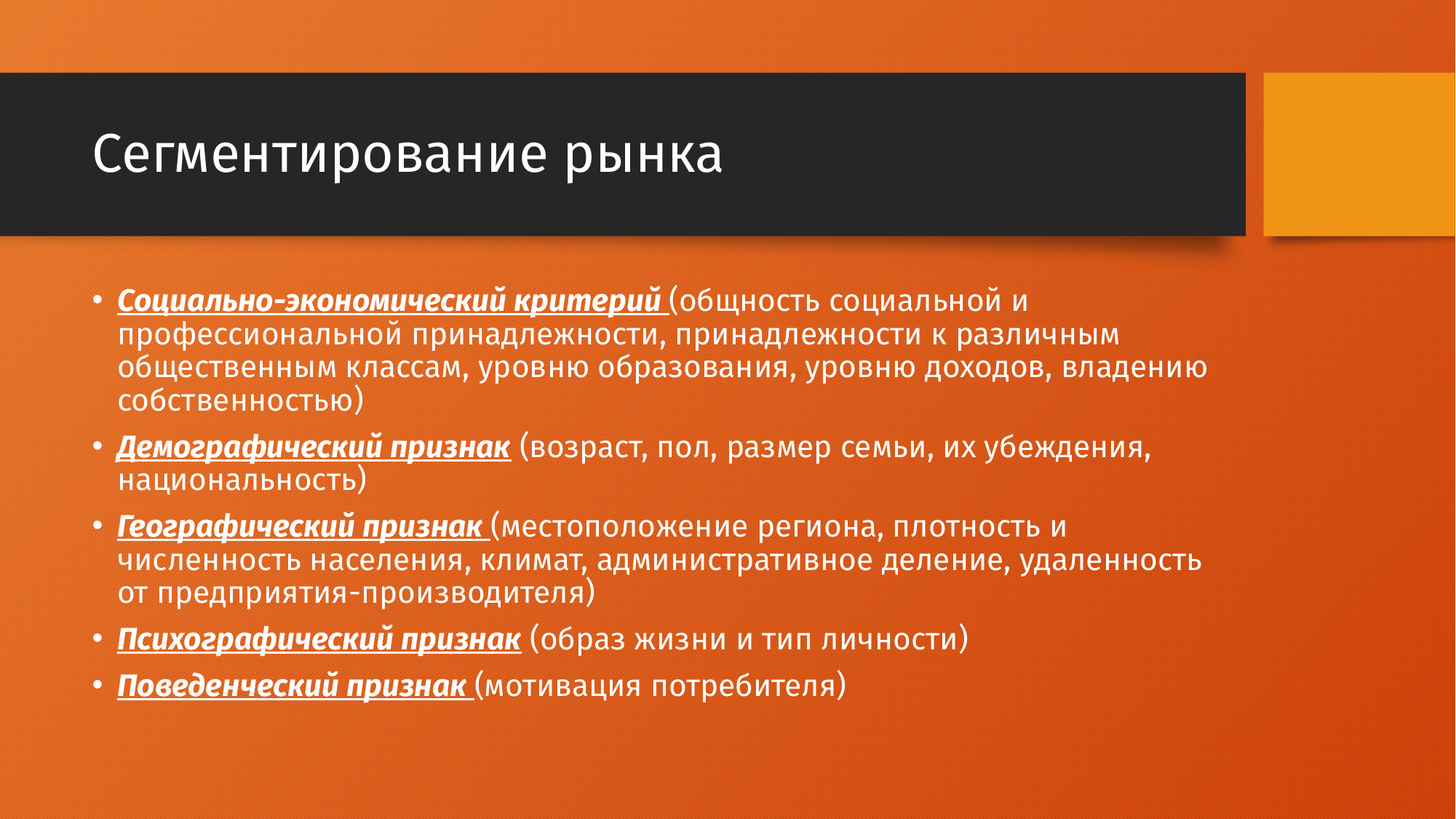

# Сегментирование рынка
Социально-экономический критерий (общность социальной и профессиональной принадлежности, принадлежности к различным общественным классам, уровню образования, уровню доходов, владению собственностью)
Демографический признак (возраст, пол, размер семьи, их убеждения, национальность)
Географический признак (местоположение региона, плотность и численность населения, климат, административное деление, удаленность от предприятия-производителя)
Психографический признак (образ жизни и тип личности)
Поведенческий признак (мотивация потребителя)